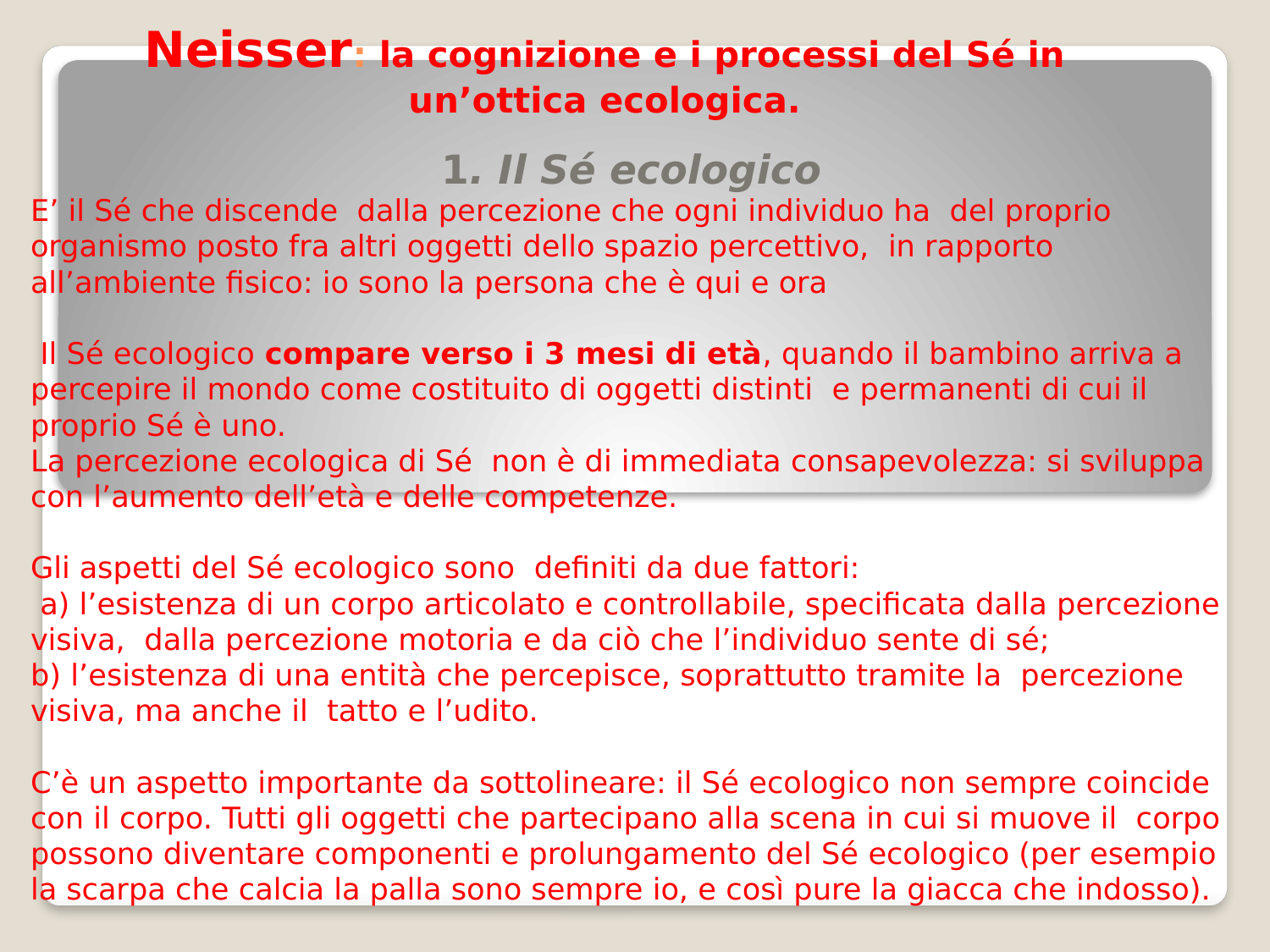

# Neisser: la cognizione e i processi del Sé in un’ottica ecologica.

1. Il Sé ecologico
E’ il Sé che discende  dalla percezione che ogni individuo ha  del proprio organismo posto fra altri oggetti dello spazio percettivo,  in rapporto all’ambiente fisico: io sono la persona che è qui e ora

 Il Sé ecologico compare verso i 3 mesi di età, quando il bambino arriva a percepire il mondo come costituito di oggetti distinti  e permanenti di cui il proprio Sé è uno.
La percezione ecologica di Sé  non è di immediata consapevolezza: si sviluppa con l’aumento dell’età e delle competenze.

Gli aspetti del Sé ecologico sono  definiti da due fattori:
 a) l’esistenza di un corpo articolato e controllabile, specificata dalla percezione visiva,  dalla percezione motoria e da ciò che l’individuo sente di sé;
b) l’esistenza di una entità che percepisce, soprattutto tramite la  percezione visiva, ma anche il  tatto e l’udito.

C’è un aspetto importante da sottolineare: il Sé ecologico non sempre coincide con il corpo. Tutti gli oggetti che partecipano alla scena in cui si muove il  corpo possono diventare componenti e prolungamento del Sé ecologico (per esempio la scarpa che calcia la palla sono sempre io, e così pure la giacca che indosso).